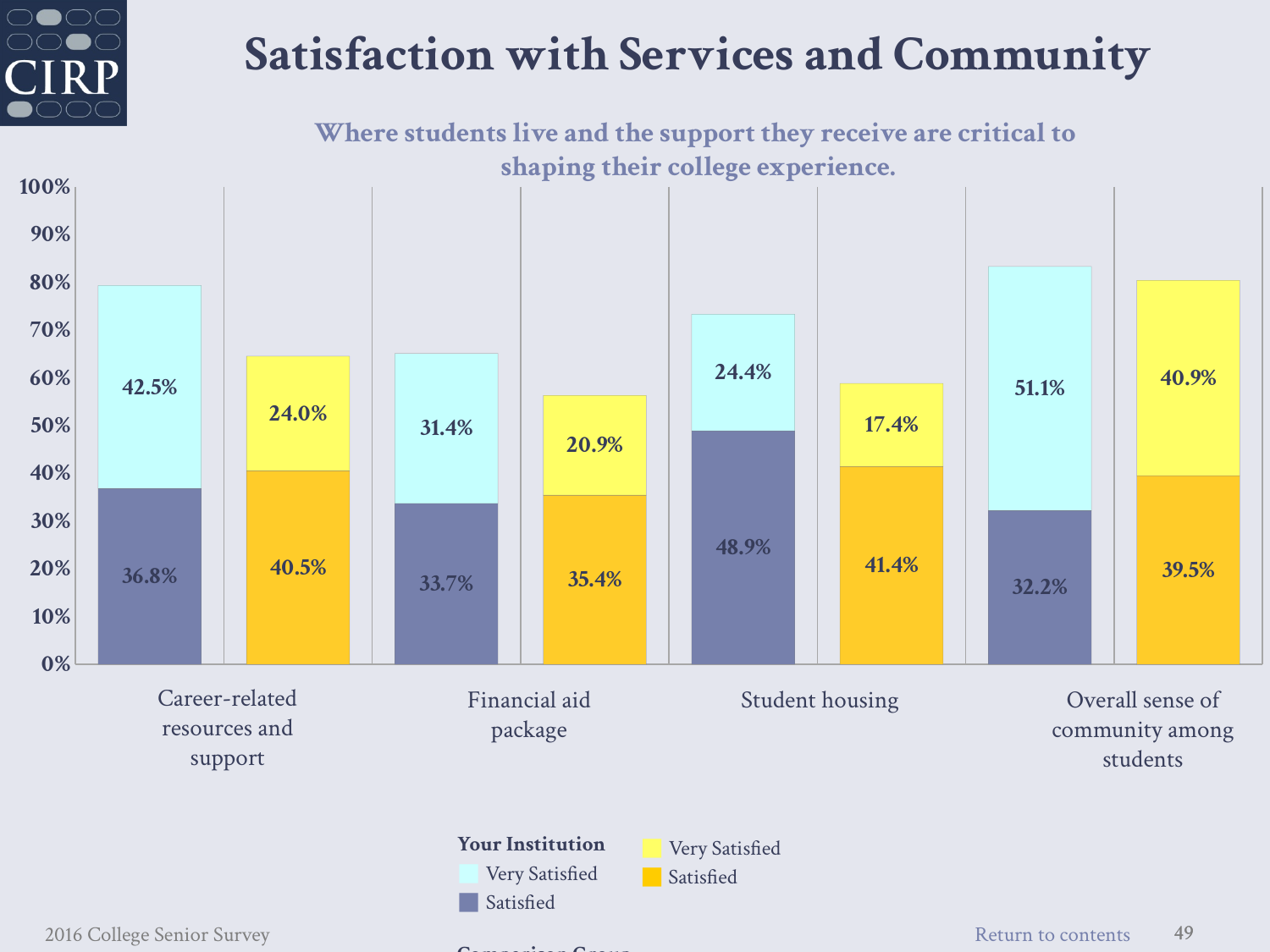

Satisfaction with Services and Community
Where students live and the support they receive are critical to
shaping their college experience.

### Chart

| Category | satisfied | very satisfied |
|---|---|---|
| Career-related resources and support | 0.368 | 0.425 |
| comp | 0.405 | 0.24 |
| Financial aid package | 0.337 | 0.314 |
| comp | 0.354 | 0.209 |
| Student housing (e.g., residence halls) | 0.489 | 0.244 |
| comp | 0.414 | 0.174 |
| Overall sense of community among students | 0.322 | 0.511 |
| comp | 0.395 | 0.409 |
Career-related resources and support
Financial aid package
Student housing
Overall sense of community among students
Your Institution
■ Very Satisfied
■ Satisfied

Comparison Group
■ Very Satisfied
■ Satisfied

2016 College Senior Survey
49
49